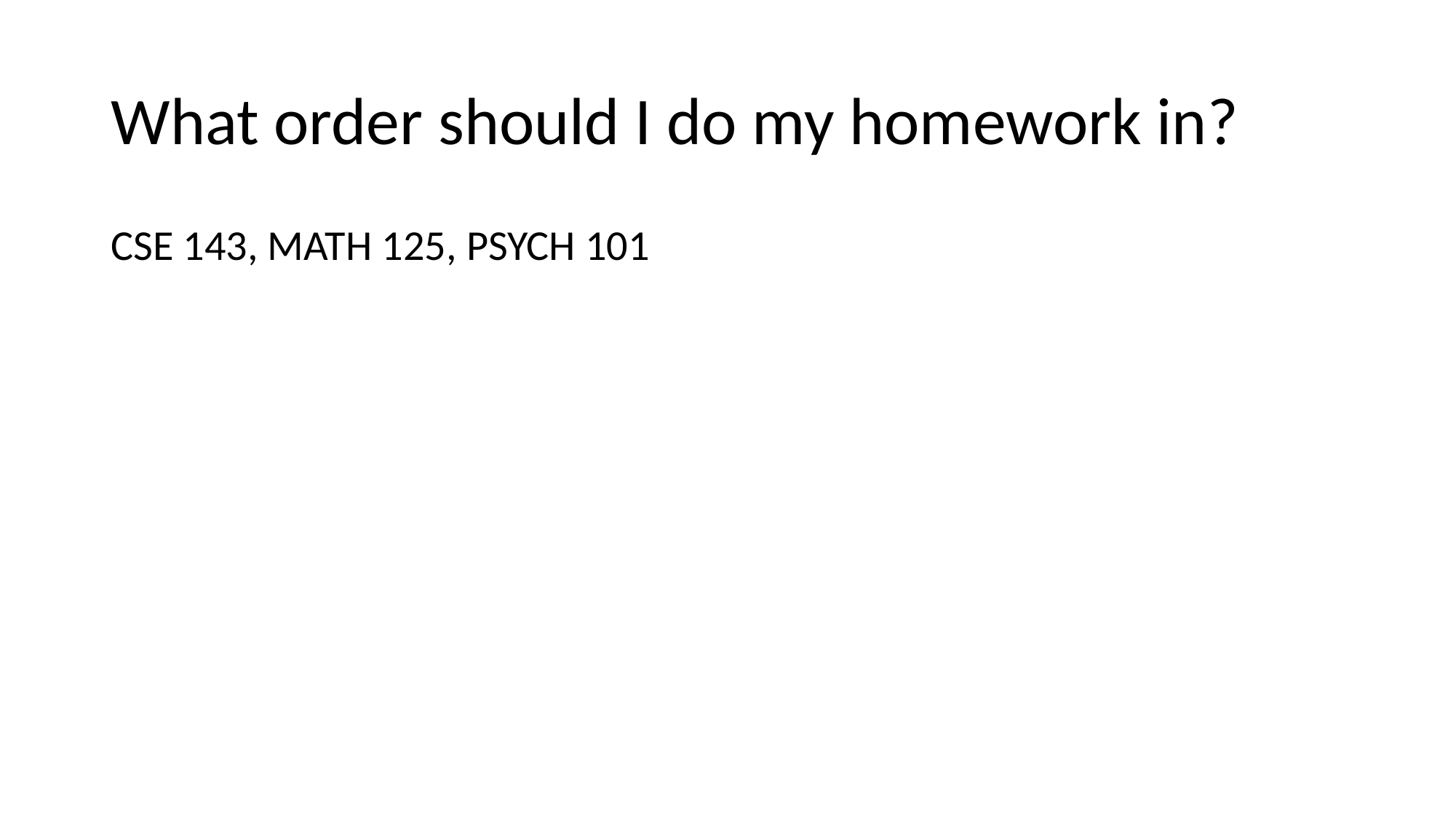

# What order should I do my homework in?
CSE 143, MATH 125, PSYCH 101